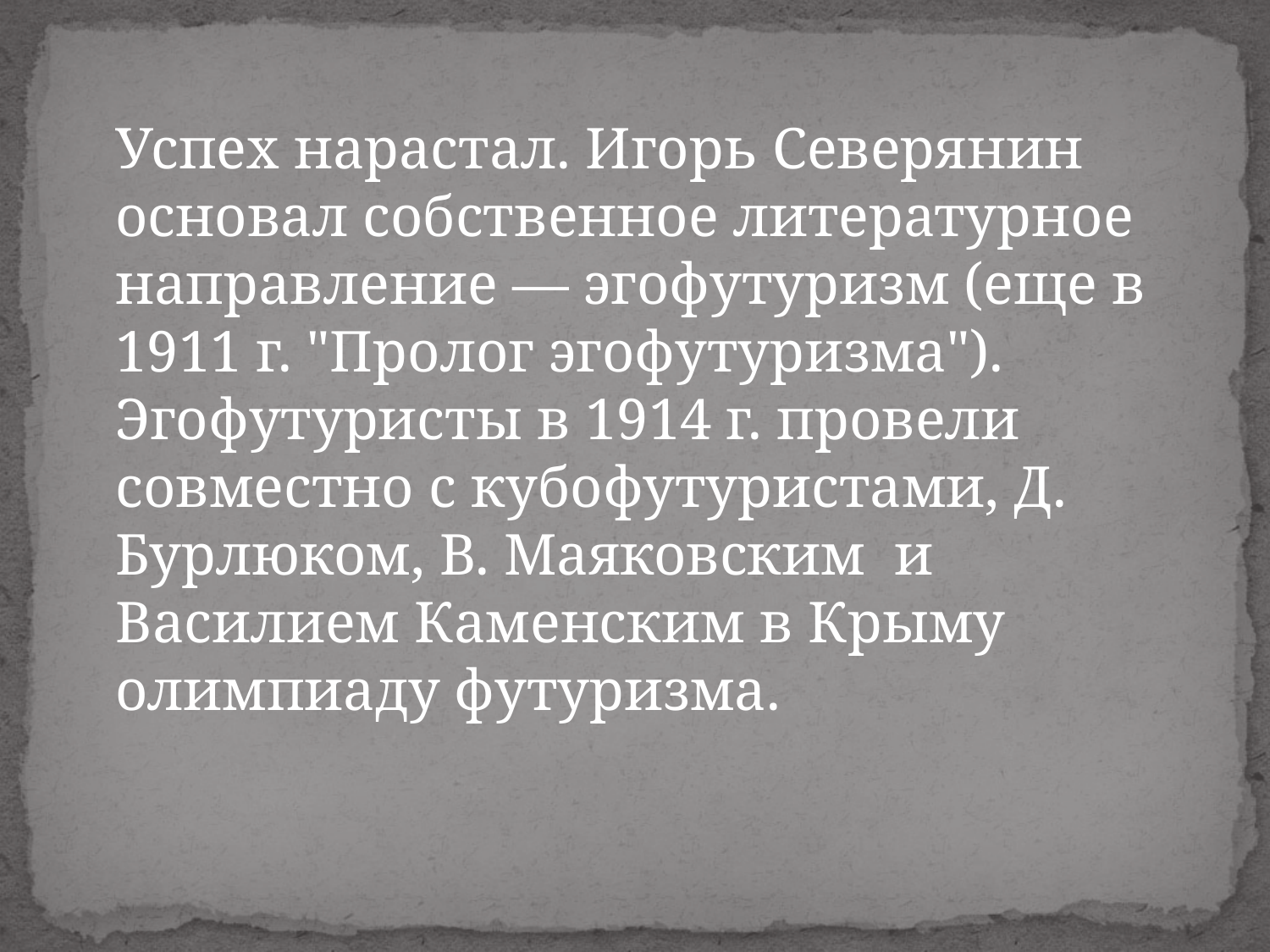

Успех нарастал. Игорь Северянин основал собственное литературное направление — эгофутуризм (еще в 1911 г. "Пролог эгофутуризма"). Эгофутуристы в 1914 г. провели совместно с кубофутуристами, Д. Бурлюком, В. Маяковским  и Василием Каменским в Крыму олимпиаду футуризма.